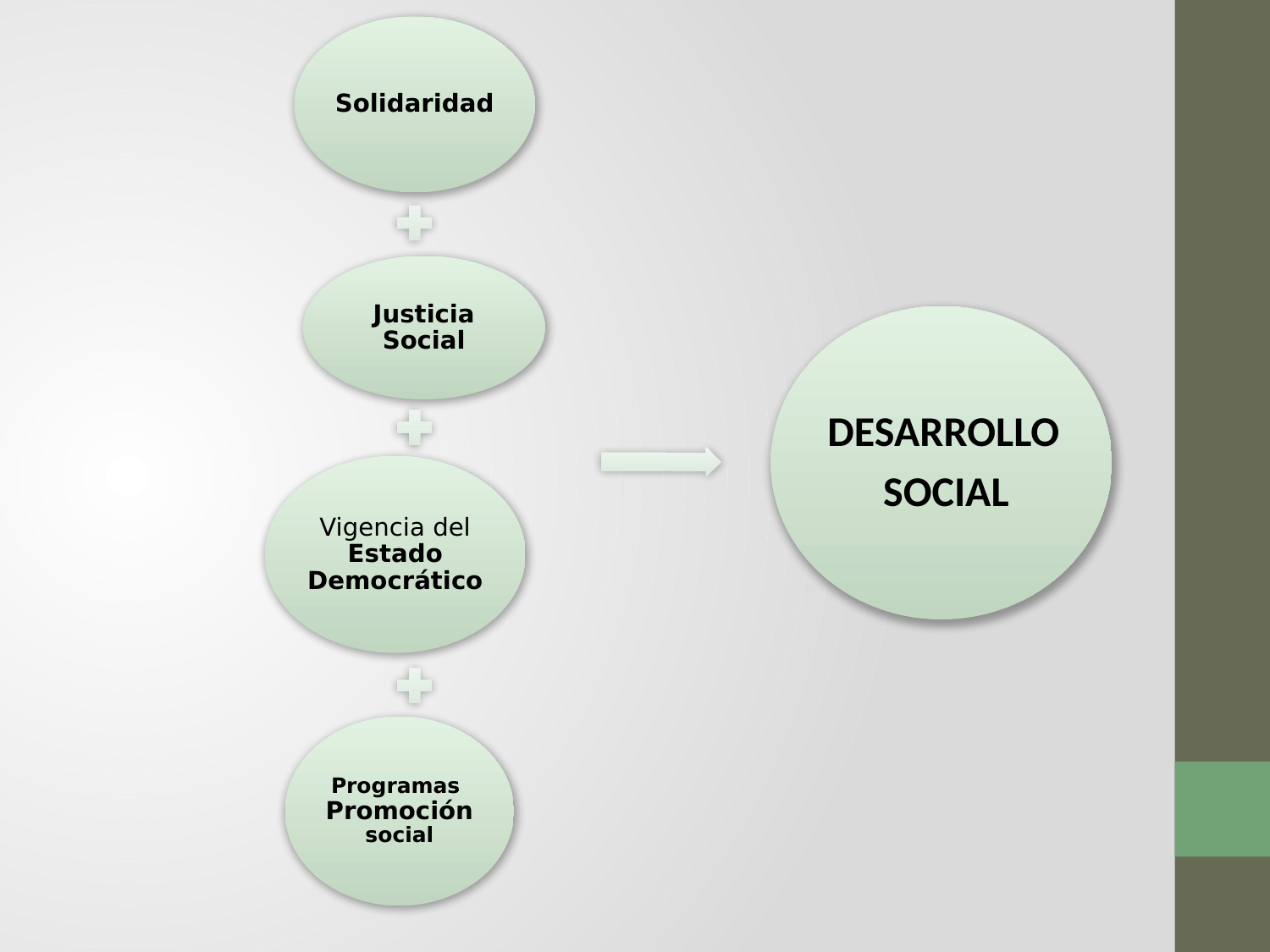

Solidaridad

Justicia Social

Vigencia del Estado Democrático

Programas  Promoción social

 DESARROLLO
 SOCIAL